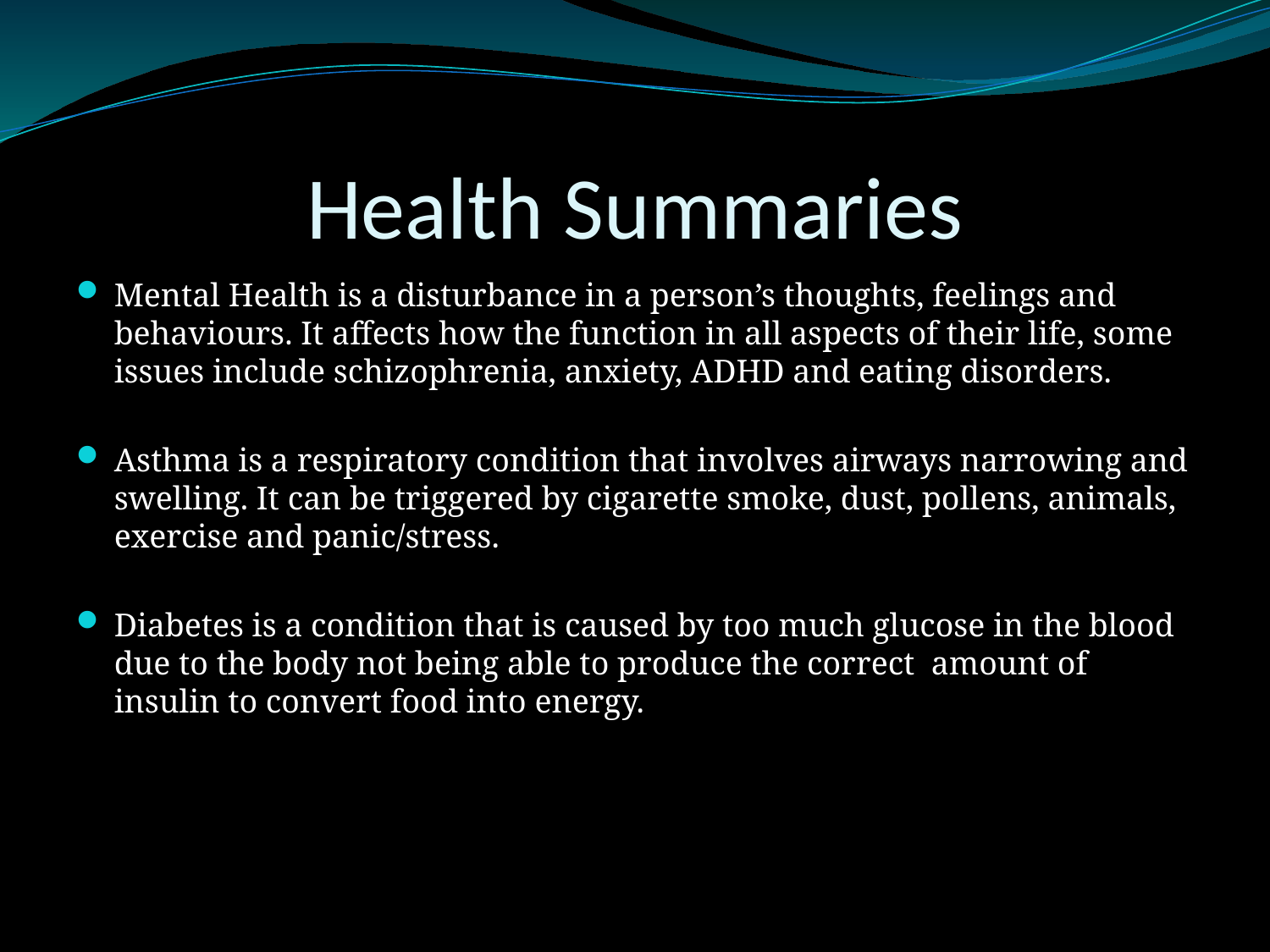

# Health Summaries
Mental Health is a disturbance in a person’s thoughts, feelings and behaviours. It affects how the function in all aspects of their life, some issues include schizophrenia, anxiety, ADHD and eating disorders.

Asthma is a respiratory condition that involves airways narrowing and swelling. It can be triggered by cigarette smoke, dust, pollens, animals, exercise and panic/stress.

Diabetes is a condition that is caused by too much glucose in the blood due to the body not being able to produce the correct  amount of insulin to convert food into energy.